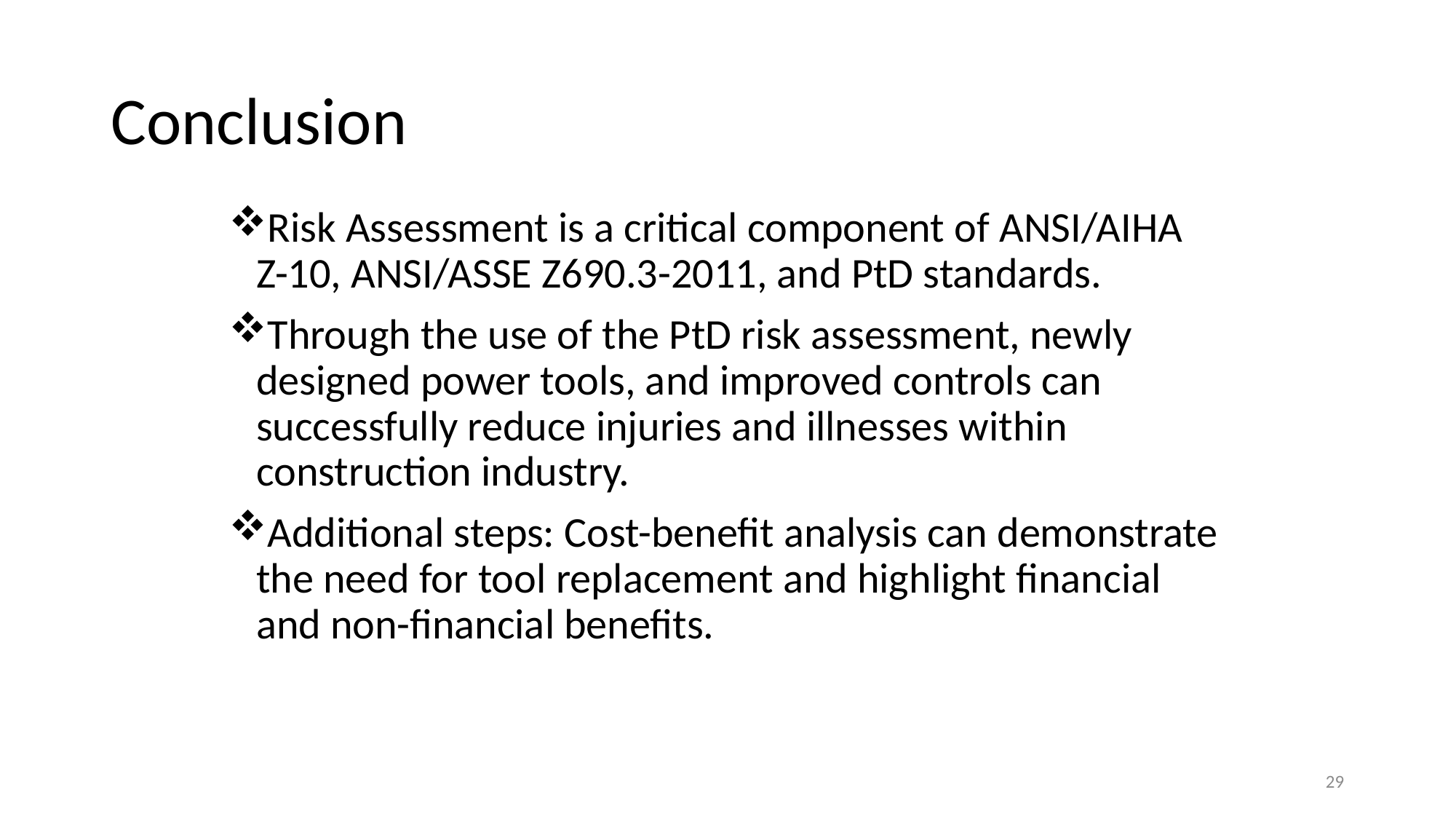

# Conclusion
Risk Assessment is a critical component of ANSI/AIHA Z-10, ANSI/ASSE Z690.3-2011, and PtD standards.
Through the use of the PtD risk assessment, newly designed power tools, and improved controls can successfully reduce injuries and illnesses within construction industry.
Additional steps: Cost-benefit analysis can demonstrate the need for tool replacement and highlight financial and non-financial benefits.
29